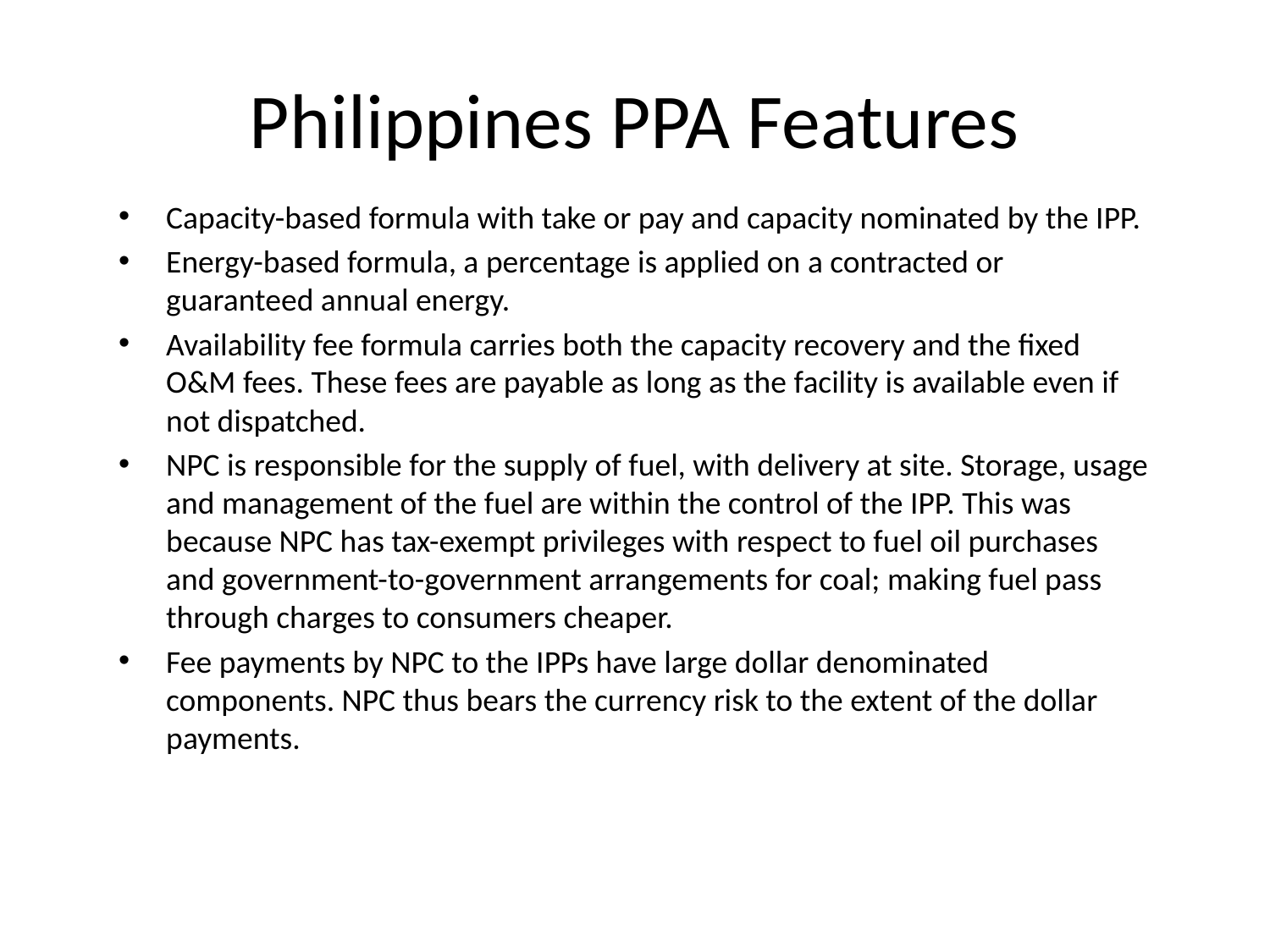

# Philippines PPA Features
Capacity-based formula with take or pay and capacity nominated by the IPP.
Energy-based formula, a percentage is applied on a contracted or guaranteed annual energy.
Availability fee formula carries both the capacity recovery and the fixed O&M fees. These fees are payable as long as the facility is available even if not dispatched.
NPC is responsible for the supply of fuel, with delivery at site. Storage, usage and management of the fuel are within the control of the IPP. This was because NPC has tax-exempt privileges with respect to fuel oil purchases and government-to-government arrangements for coal; making fuel pass through charges to consumers cheaper.
Fee payments by NPC to the IPPs have large dollar denominated components. NPC thus bears the currency risk to the extent of the dollar payments.